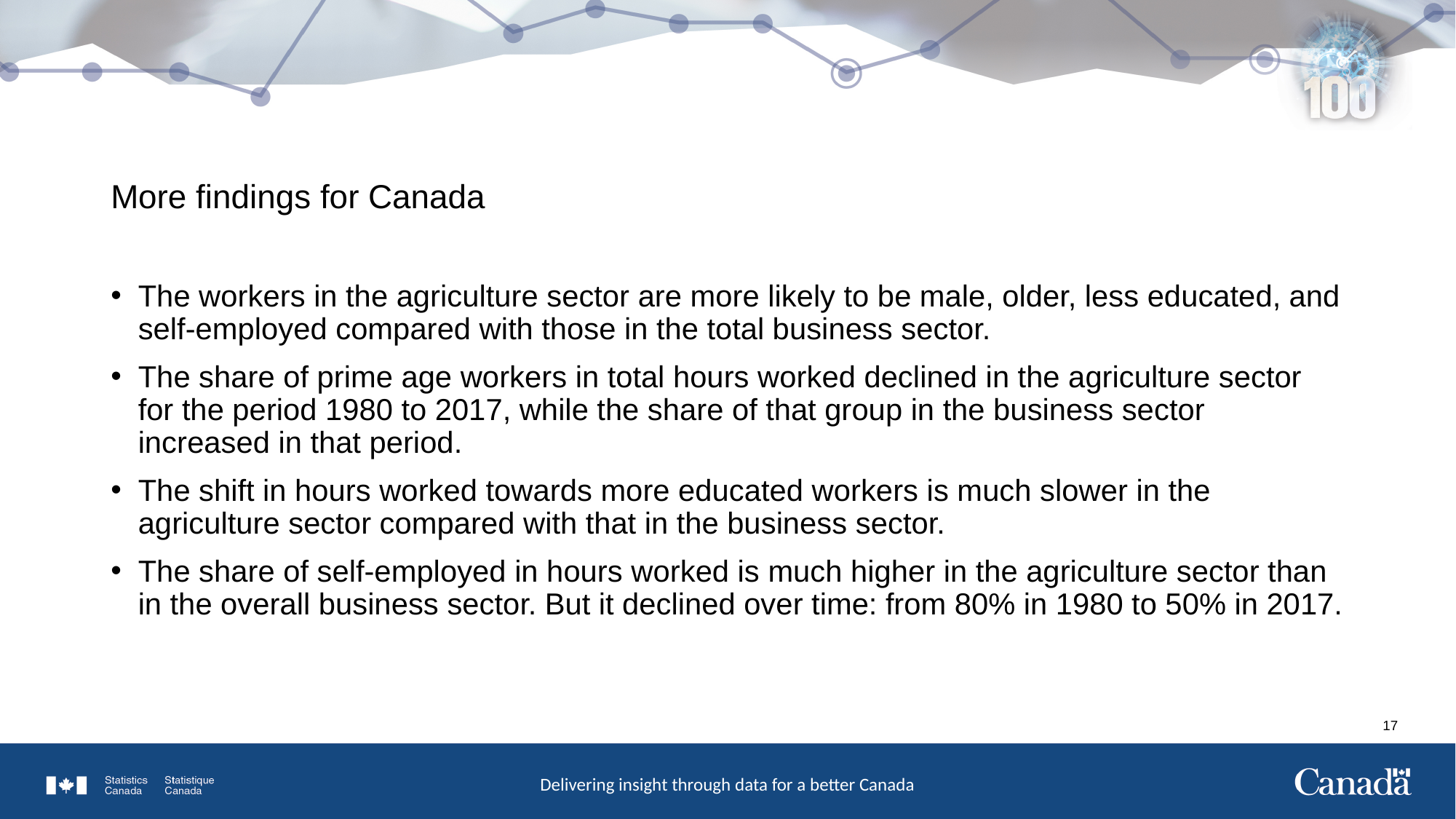

# More findings for Canada
The workers in the agriculture sector are more likely to be male, older, less educated, and self-employed compared with those in the total business sector.
The share of prime age workers in total hours worked declined in the agriculture sector for the period 1980 to 2017, while the share of that group in the business sector increased in that period.
The shift in hours worked towards more educated workers is much slower in the agriculture sector compared with that in the business sector.
The share of self-employed in hours worked is much higher in the agriculture sector than in the overall business sector. But it declined over time: from 80% in 1980 to 50% in 2017.
17